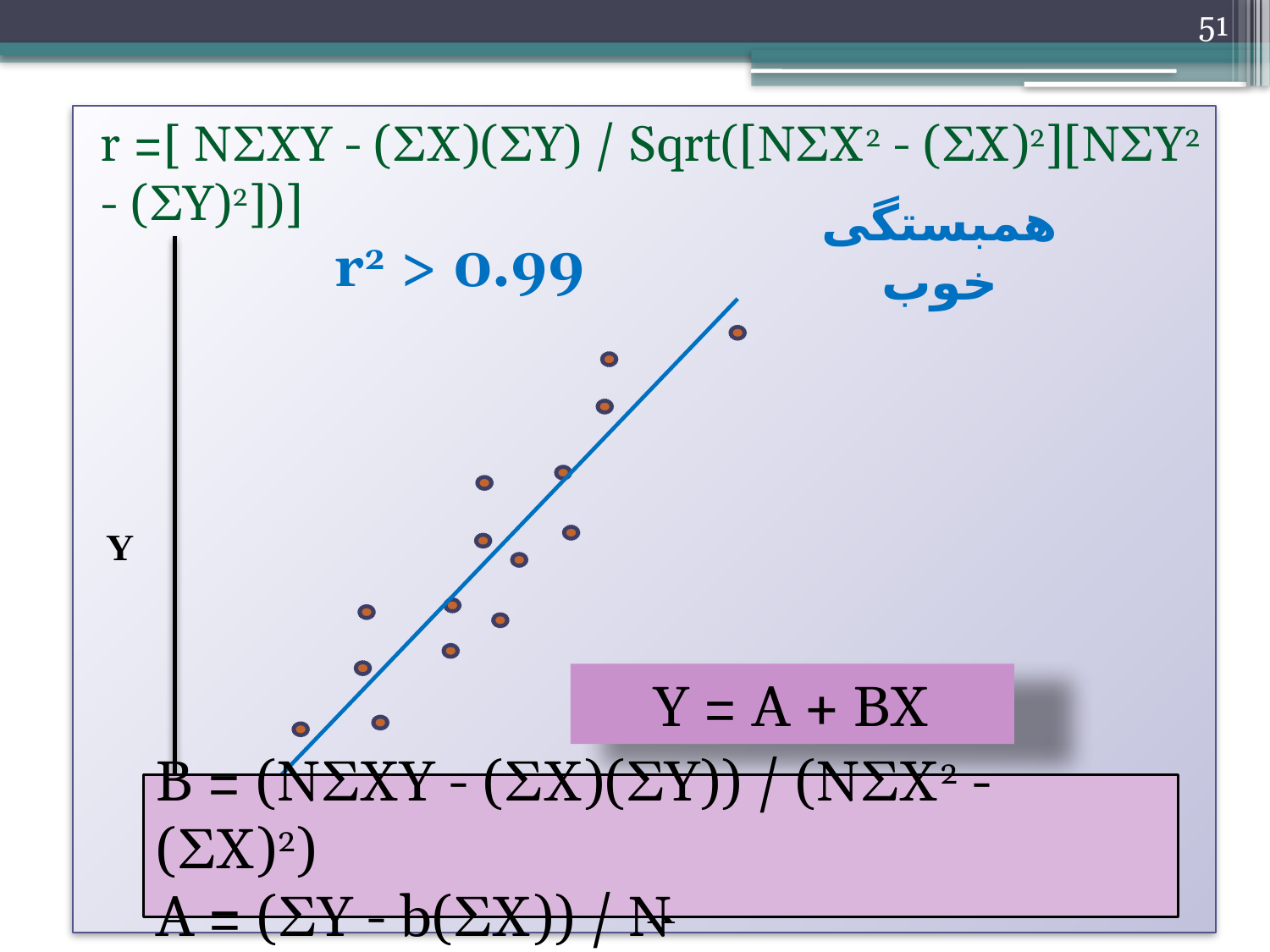

51
r =[ NΣXY - (ΣX)(ΣY) / Sqrt([NΣX2 - (ΣX)2][NΣY2 - (ΣY)2])]

همبستگی خوب
r2 > 0.99

Y

Y = A + BX

B = (NΣXY - (ΣX)(ΣY)) / (NΣX2 - (ΣX)2)
A = (ΣY - b(ΣX)) / N

X